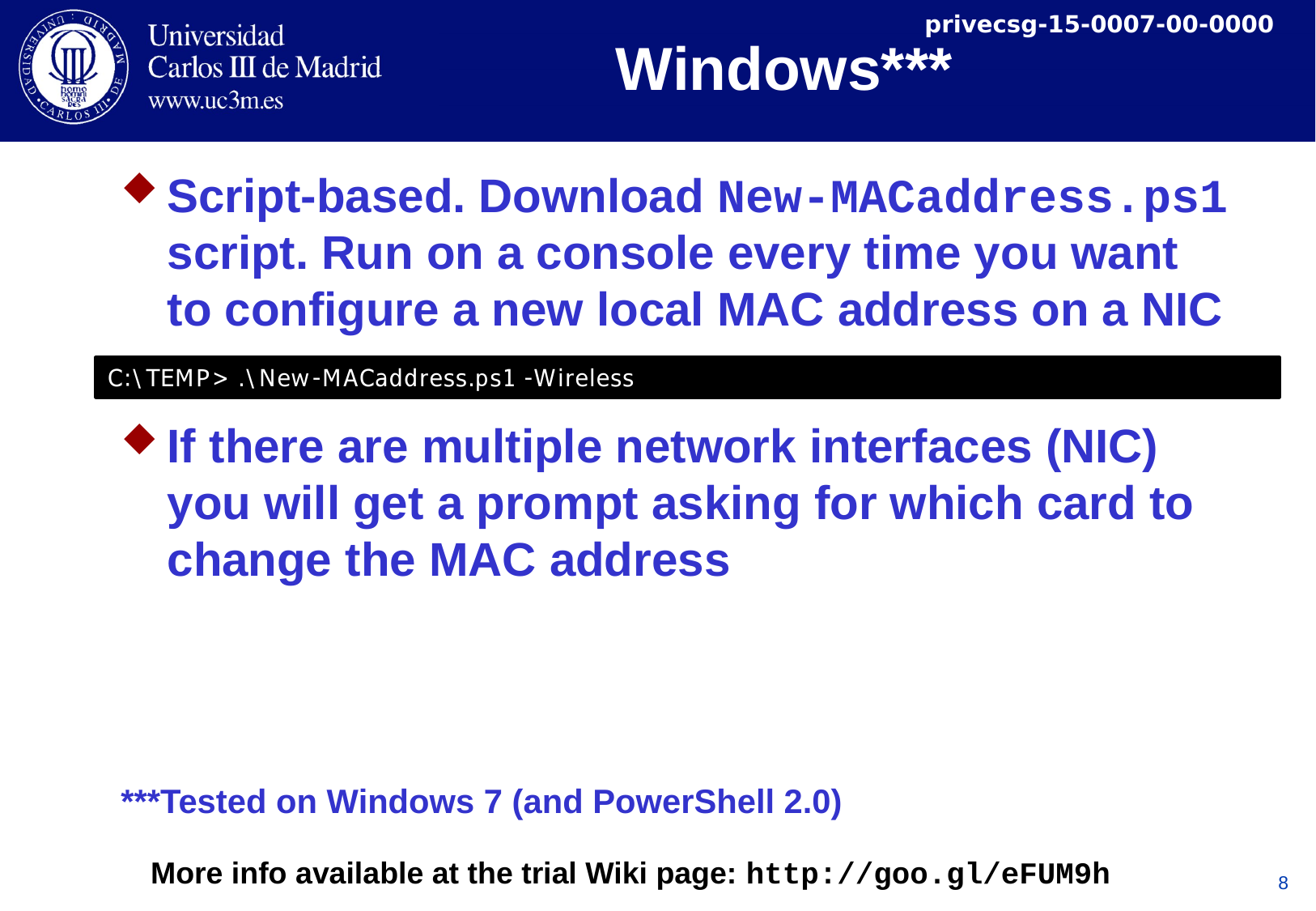

# Windows***
Script-based. Download New-MACaddress.ps1 script. Run on a console every time you want to configure a new local MAC address on a NIC

If there are multiple network interfaces (NIC) you will get a prompt asking for which card to change the MAC address

***Tested on Windows 7 (and PowerShell 2.0)
C:\TEMP> .\New-MACaddress.ps1 -Wireless
More info available at the trial Wiki page: http://goo.gl/eFUM9h